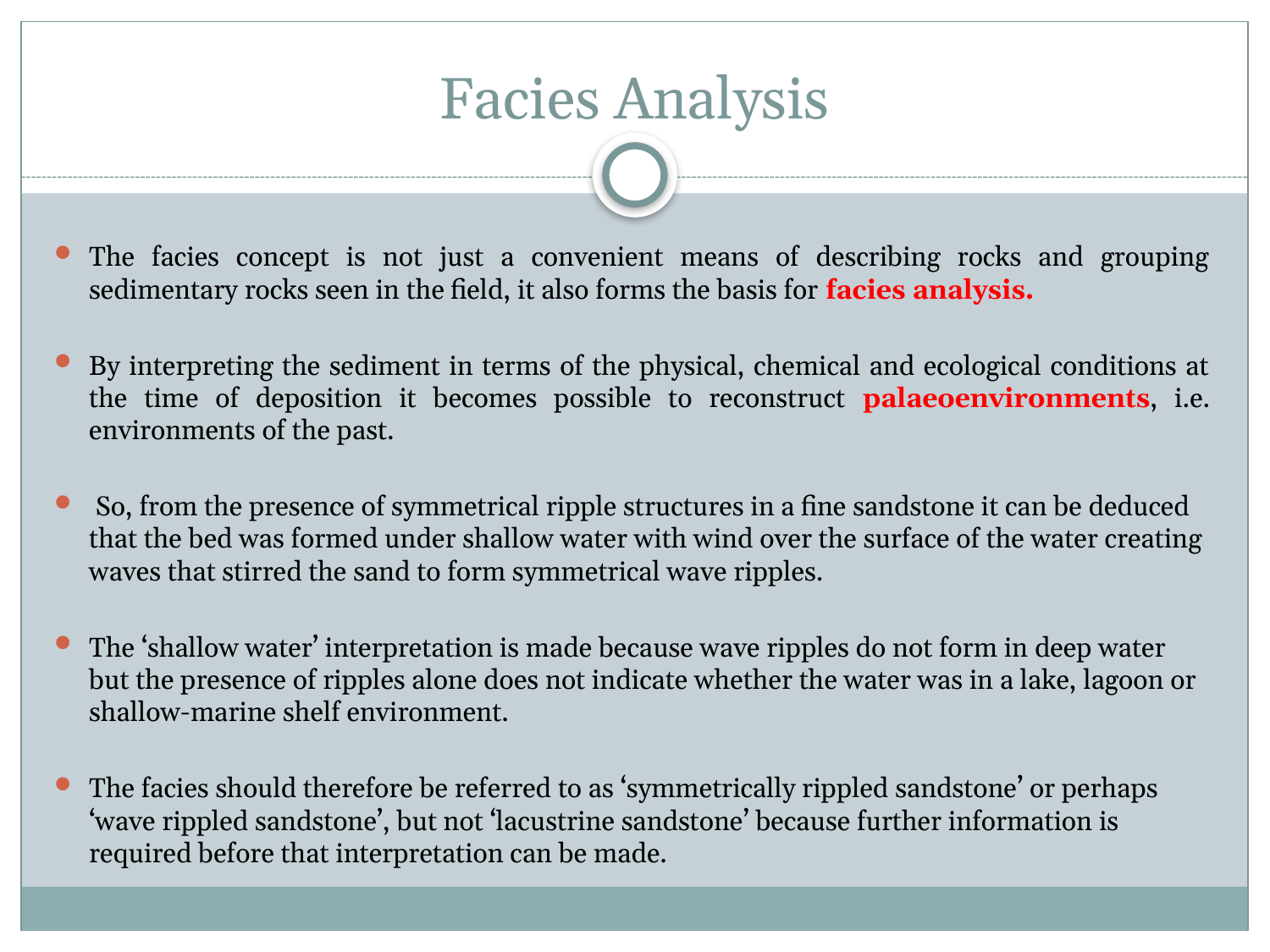

# Facies Analysis
The facies concept is not just a convenient means of describing rocks and grouping sedimentary rocks seen in the field, it also forms the basis for facies analysis.

By interpreting the sediment in terms of the physical, chemical and ecological conditions at the time of deposition it becomes possible to reconstruct palaeoenvironments, i.e. environments of the past.

 So, from the presence of symmetrical ripple structures in a fine sandstone it can be deduced that the bed was formed under shallow water with wind over the surface of the water creating waves that stirred the sand to form symmetrical wave ripples.

The ‘shallow water’ interpretation is made because wave ripples do not form in deep water but the presence of ripples alone does not indicate whether the water was in a lake, lagoon or shallow-marine shelf environment.

The facies should therefore be referred to as ‘symmetrically rippled sandstone’ or perhaps ‘wave rippled sandstone’, but not ‘lacustrine sandstone’ because further information is required before that interpretation can be made.